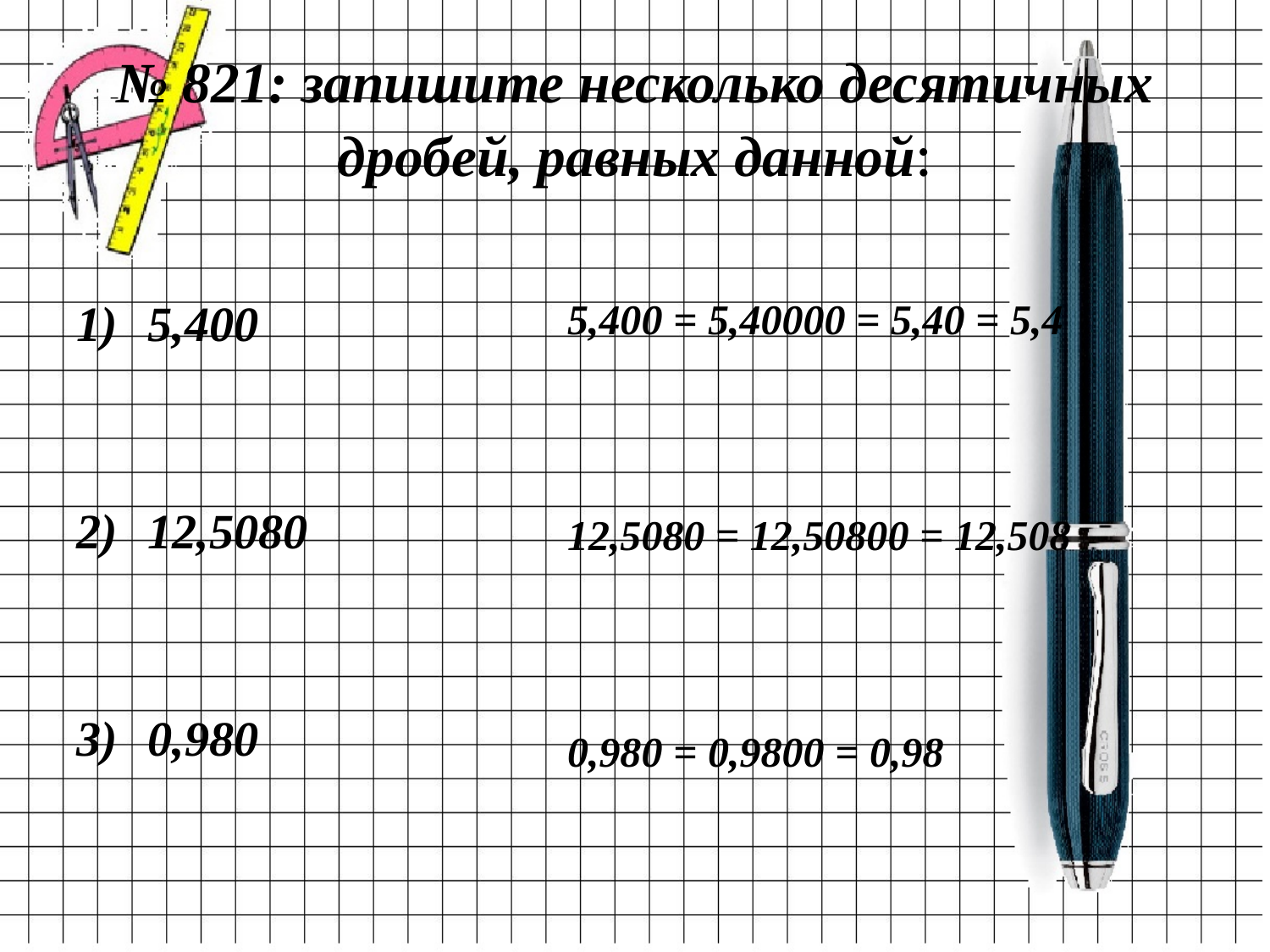

# № 821: запишите несколько десятичных дробей, равных данной:
5,400

12,5080

0,980
5,400 = 5,40000 = 5,40 = 5,4
12,5080 = 12,50800 = 12,508
0,980 = 0,9800 = 0,98